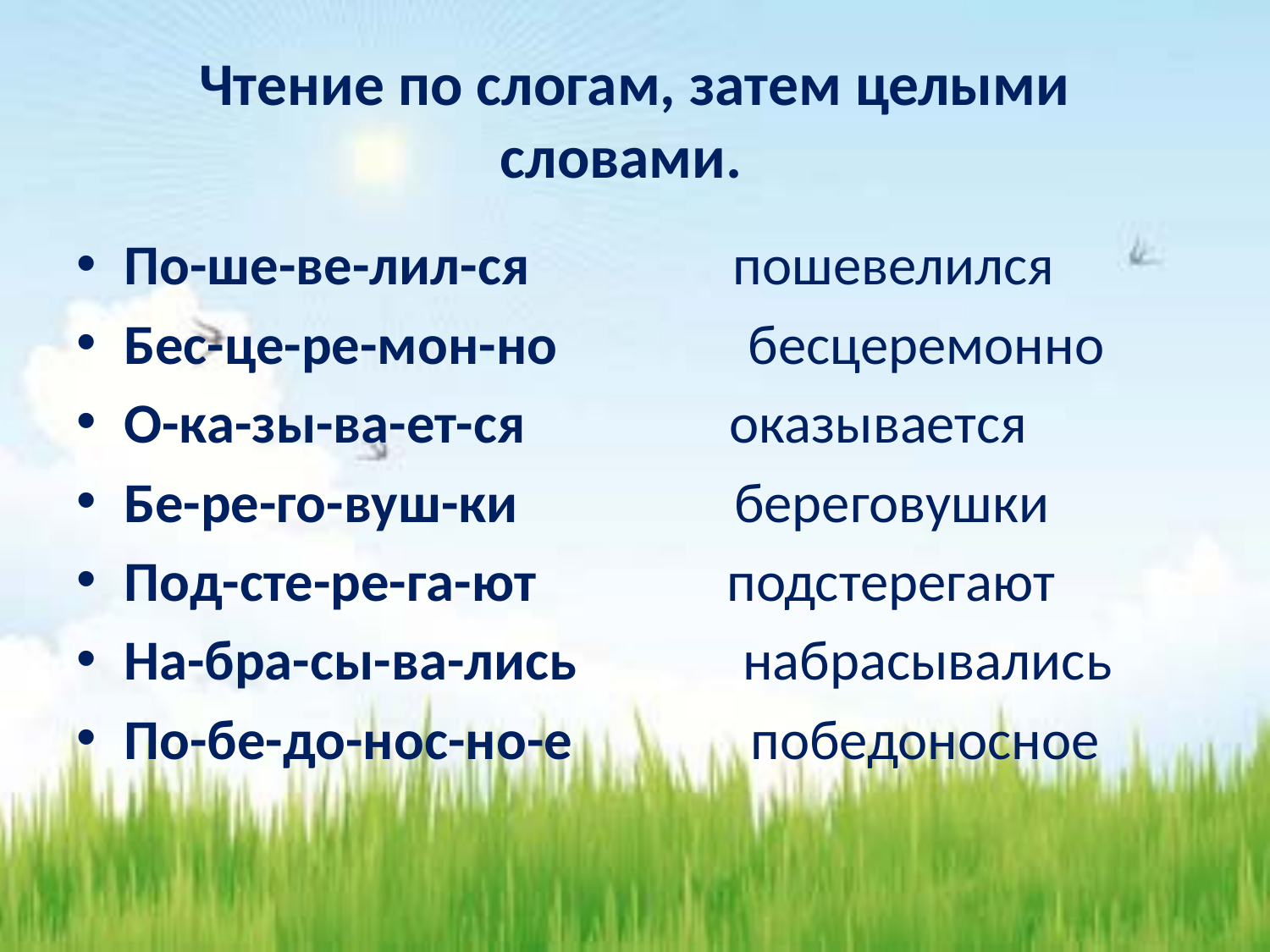

# Чтение по слогам, затем целыми словами.
По-ше-ве-лил-ся                пошевелился
Бес-це-ре-мон-но               бесцеремонно
О-ка-зы-ва-ет-ся                оказывается
Бе-ре-го-вуш-ки                 береговушки
Под-сте-ре-га-ют               подстерегают
На-бра-сы-ва-лись             набрасывались
По-бе-до-нос-но-е              победоносное